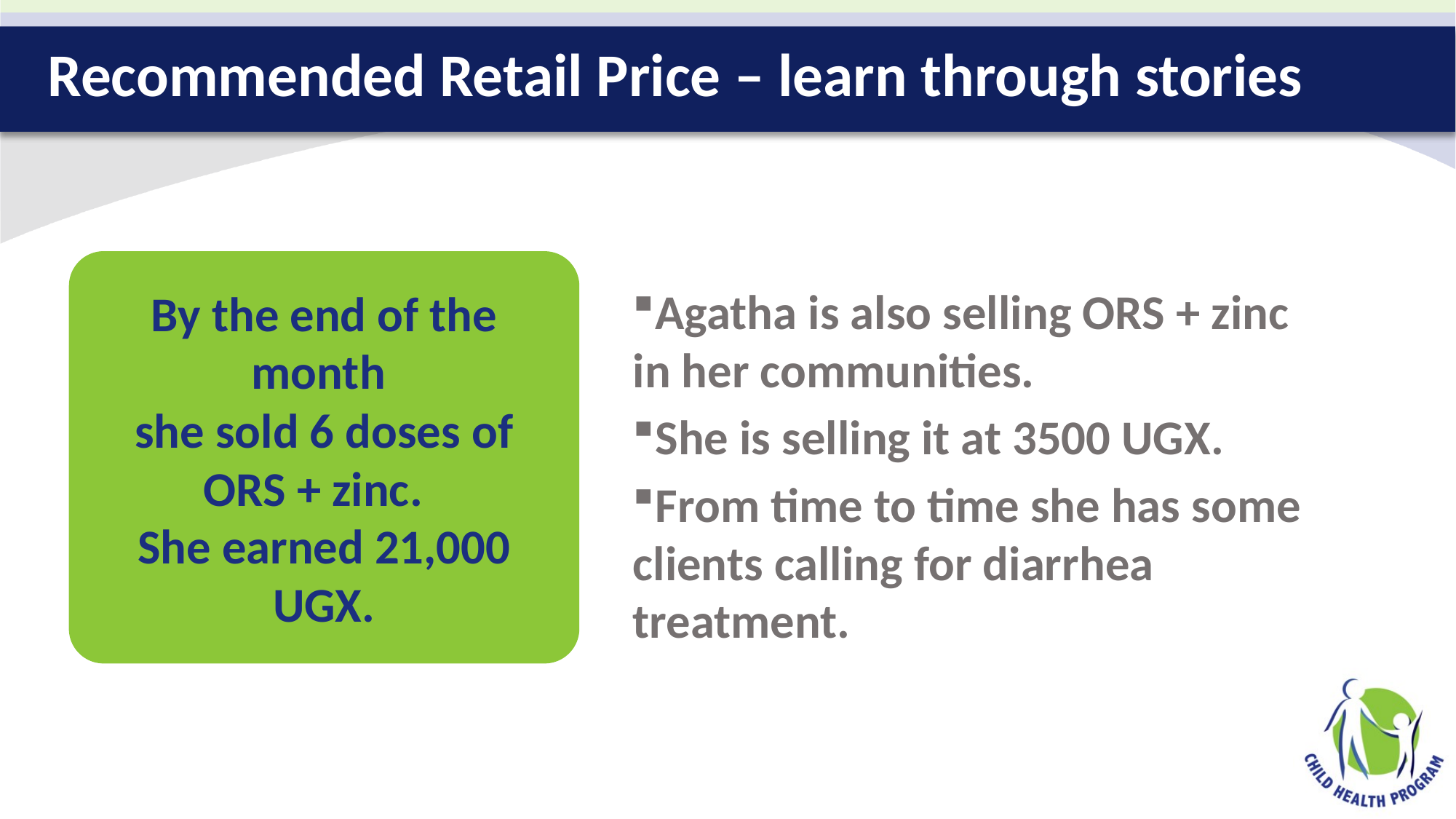

# Recommended Retail Price – learn through stories
By the end of the month
she sold 6 doses of ORS + zinc.
She earned 21,000 UGX.
Agatha is also selling ORS + zinc in her communities.
She is selling it at 3500 UGX.
From time to time she has some clients calling for diarrhea treatment.